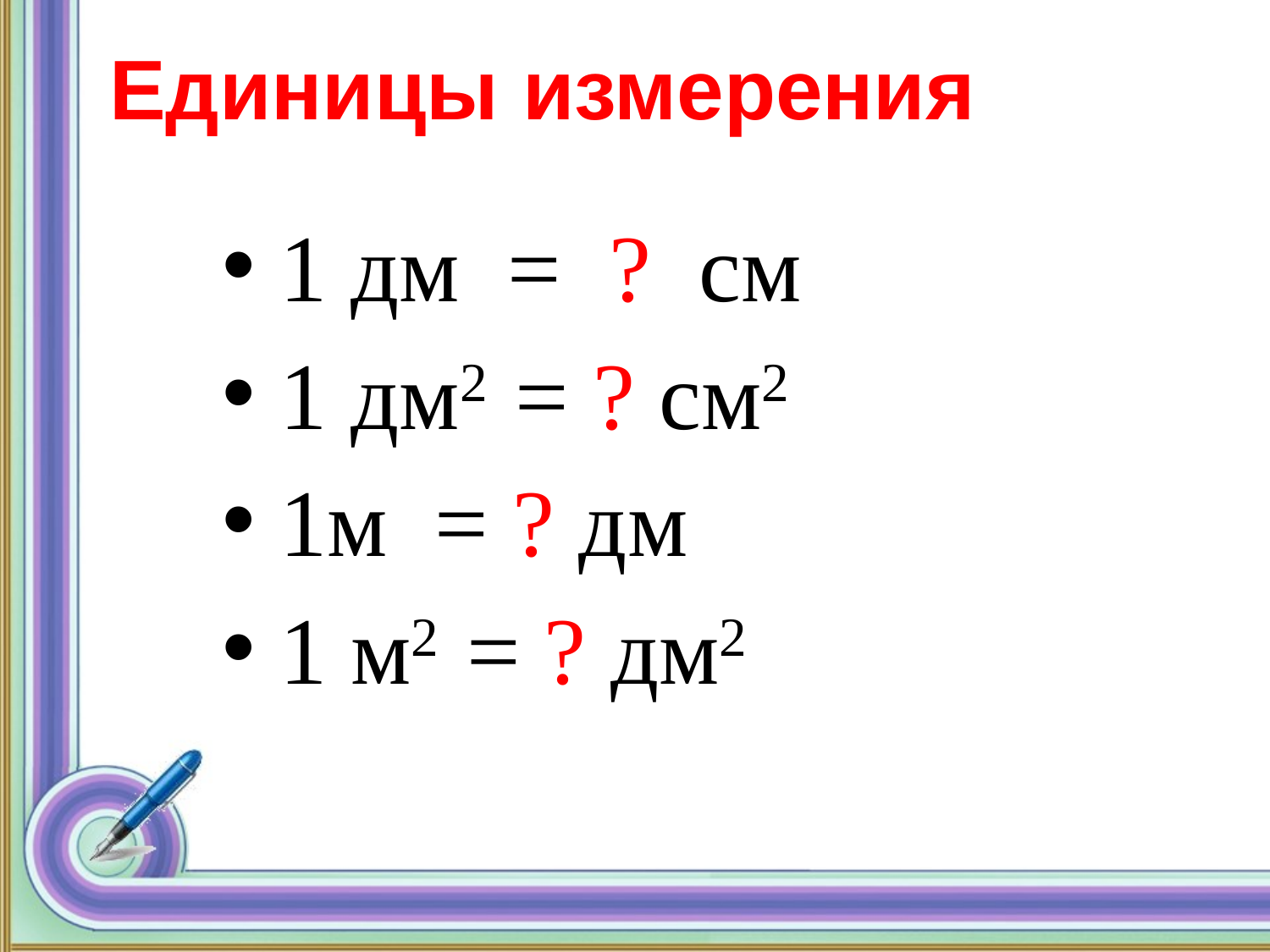

# Единицы измерения
 1 дм  =  ?  см
 1 дм2  = ? см2
 1м  = ? дм
 1 м2  = ? дм2